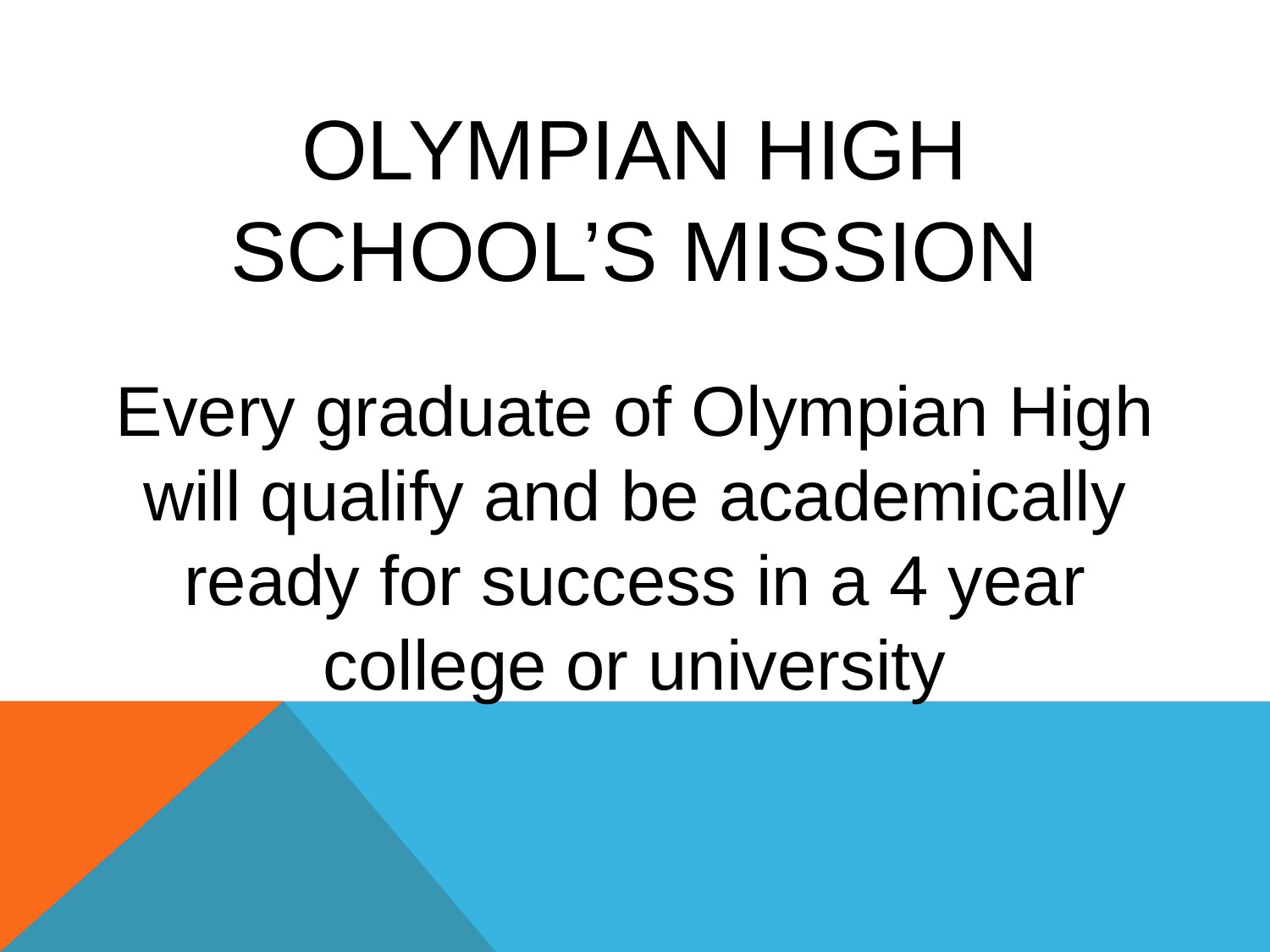

# Olympian High School’s Mission
Every graduate of Olympian High will qualify and be academically ready for success in a 4 year college or university